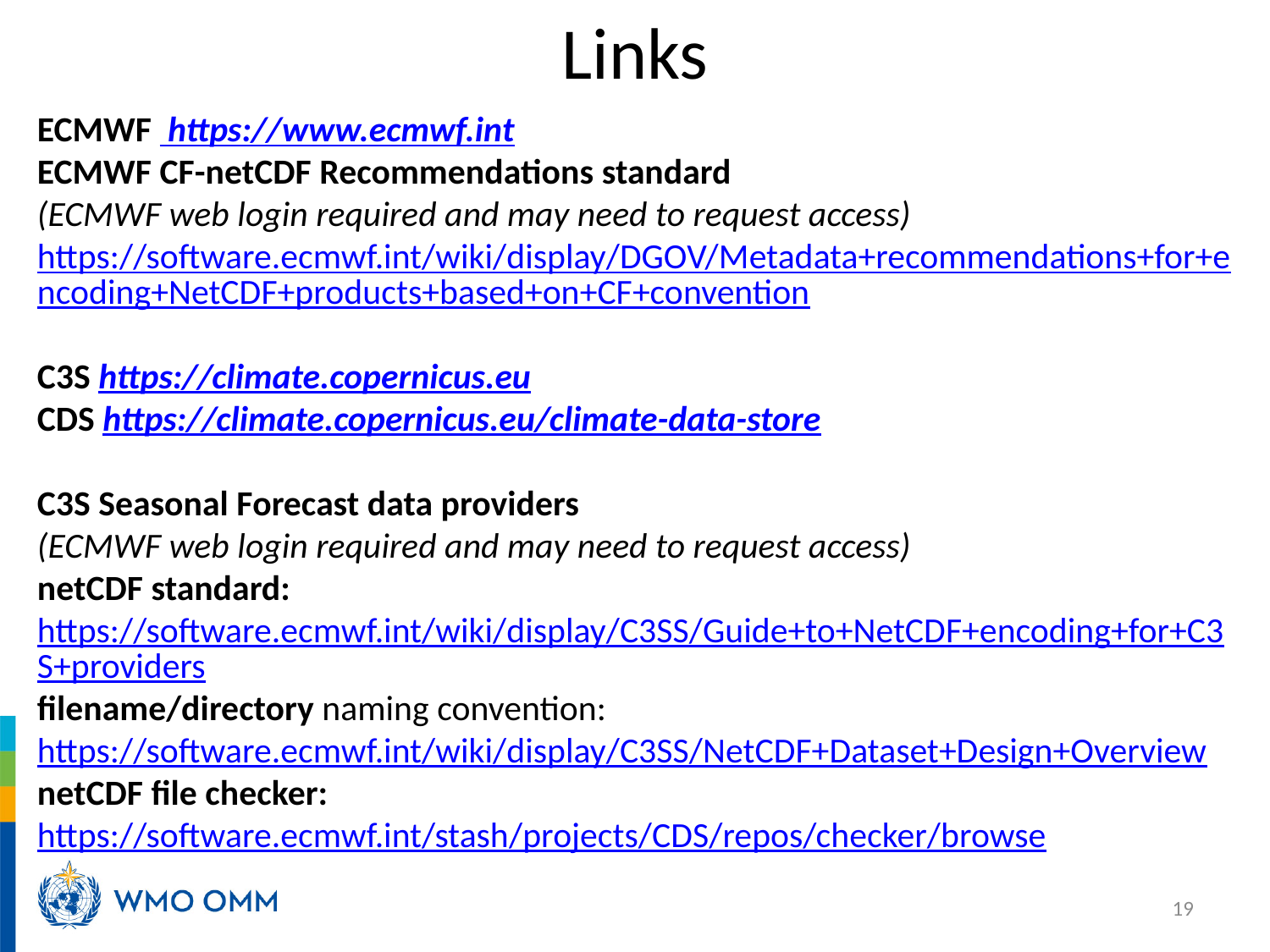

# Links
ECMWF  https://www.ecmwf.int
ECMWF CF-netCDF Recommendations standard
(ECMWF web login required and may need to request access)
https://software.ecmwf.int/wiki/display/DGOV/Metadata+recommendations+for+encoding+NetCDF+products+based+on+CF+convention

C3S https://climate.copernicus.eu
CDS https://climate.copernicus.eu/climate-data-store

C3S Seasonal Forecast data providers
(ECMWF web login required and may need to request access)
netCDF standard:
https://software.ecmwf.int/wiki/display/C3SS/Guide+to+NetCDF+encoding+for+C3S+providers
filename/directory naming convention:
https://software.ecmwf.int/wiki/display/C3SS/NetCDF+Dataset+Design+Overview
netCDF file checker:
https://software.ecmwf.int/stash/projects/CDS/repos/checker/browse
19